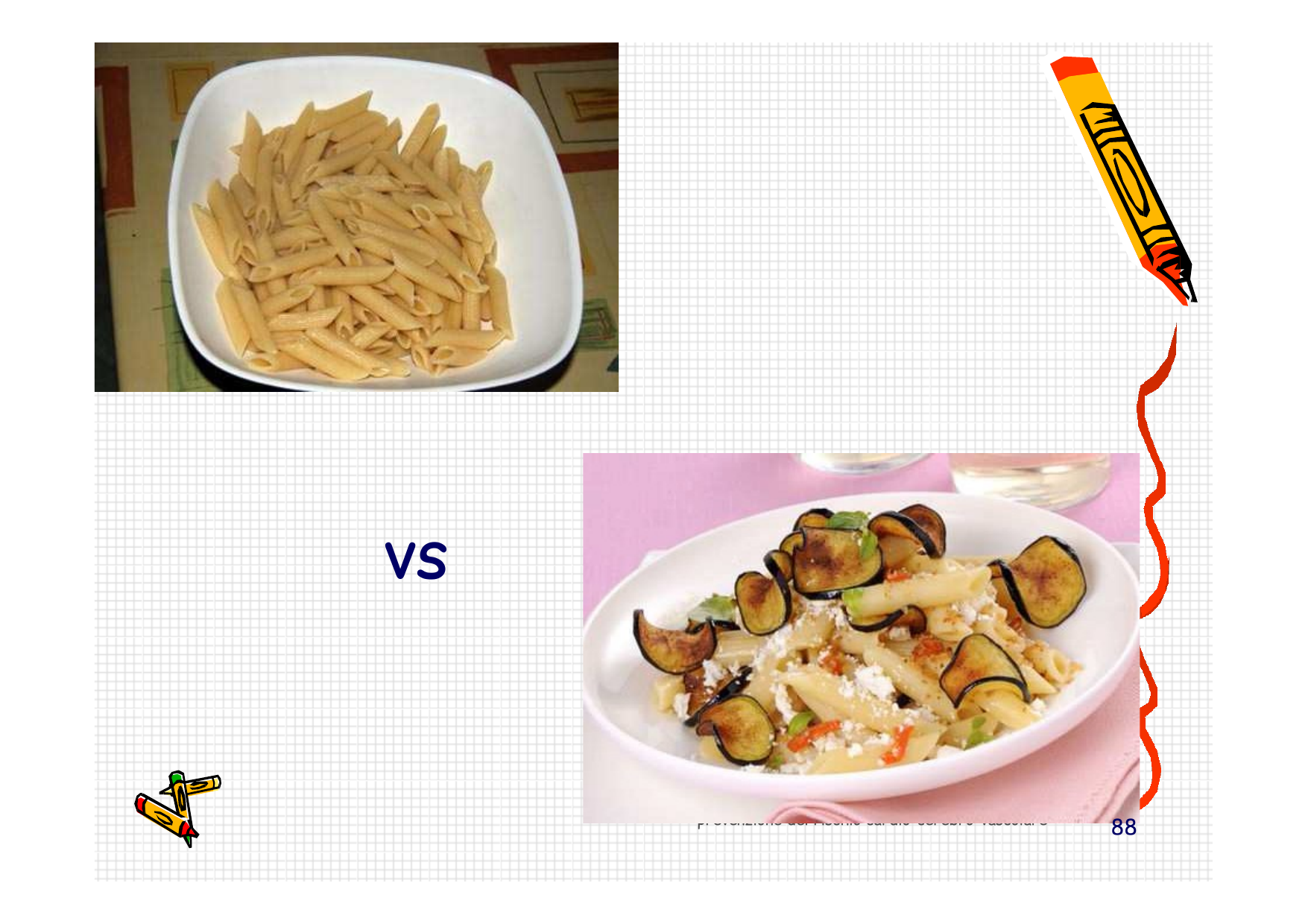

Provincia Milano 1

vs

prevenzione del rischio cardio-cerebro-vascolare

88